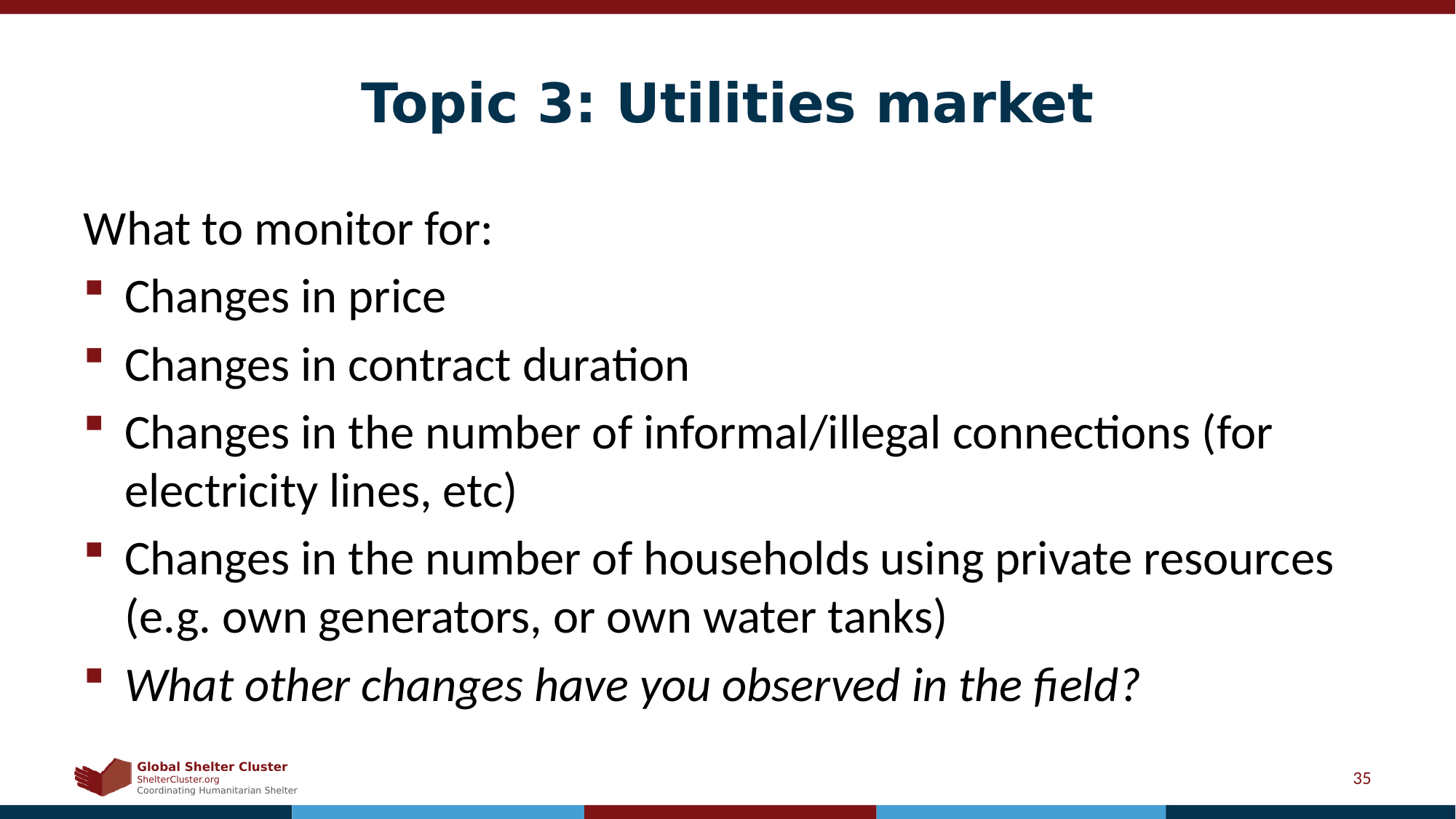

# Topic 3: Utilities market
What to monitor for:
Changes in price
Changes in contract duration
Changes in the number of informal/illegal connections (for electricity lines, etc)
Changes in the number of households using private resources (e.g. own generators, or own water tanks)
What other changes have you observed in the field?

35